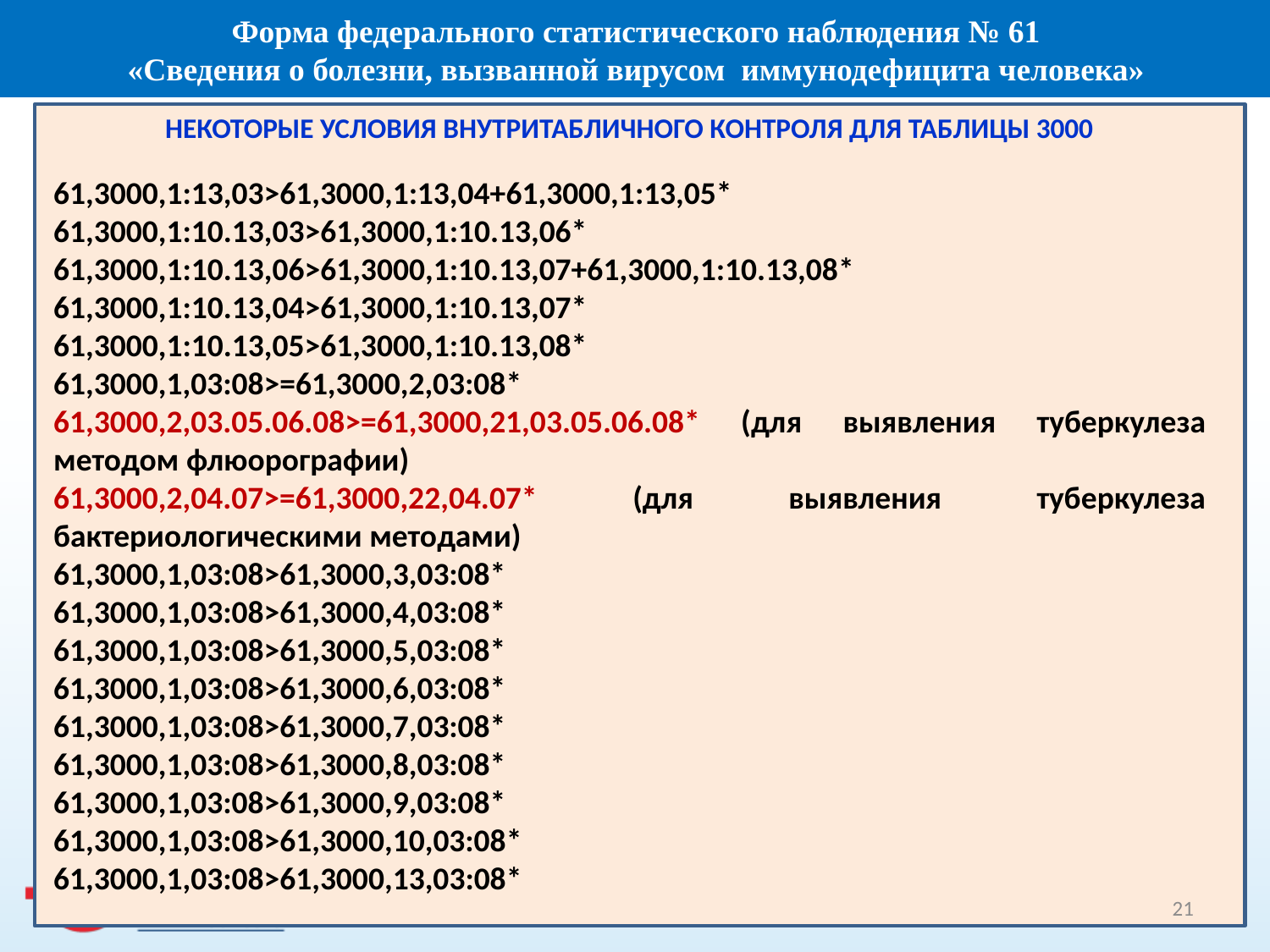

Форма федерального статистического наблюдения № 61
 «Сведения о болезни, вызванной вирусом  иммунодефицита человека»

НЕКОТОРЫЕ УСЛОВИЯ ВНУТРИТАБЛИЧНОГО КОНТРОЛЯ ДЛЯ ТАБЛИЦЫ 3000
61,3000,1:13,03>61,3000,1:13,04+61,3000,1:13,05*
61,3000,1:10.13,03>61,3000,1:10.13,06*
61,3000,1:10.13,06>61,3000,1:10.13,07+61,3000,1:10.13,08*
61,3000,1:10.13,04>61,3000,1:10.13,07*
61,3000,1:10.13,05>61,3000,1:10.13,08*
61,3000,1,03:08>=61,3000,2,03:08*
61,3000,2,03.05.06.08>=61,3000,21,03.05.06.08* (для выявления туберкулеза методом флюорографии)
61,3000,2,04.07>=61,3000,22,04.07* (для выявления туберкулеза бактериологическими методами)
61,3000,1,03:08>61,3000,3,03:08*
61,3000,1,03:08>61,3000,4,03:08*
61,3000,1,03:08>61,3000,5,03:08*
61,3000,1,03:08>61,3000,6,03:08*
61,3000,1,03:08>61,3000,7,03:08*
61,3000,1,03:08>61,3000,8,03:08*
61,3000,1,03:08>61,3000,9,03:08*
61,3000,1,03:08>61,3000,10,03:08*
61,3000,1,03:08>61,3000,13,03:08*
21